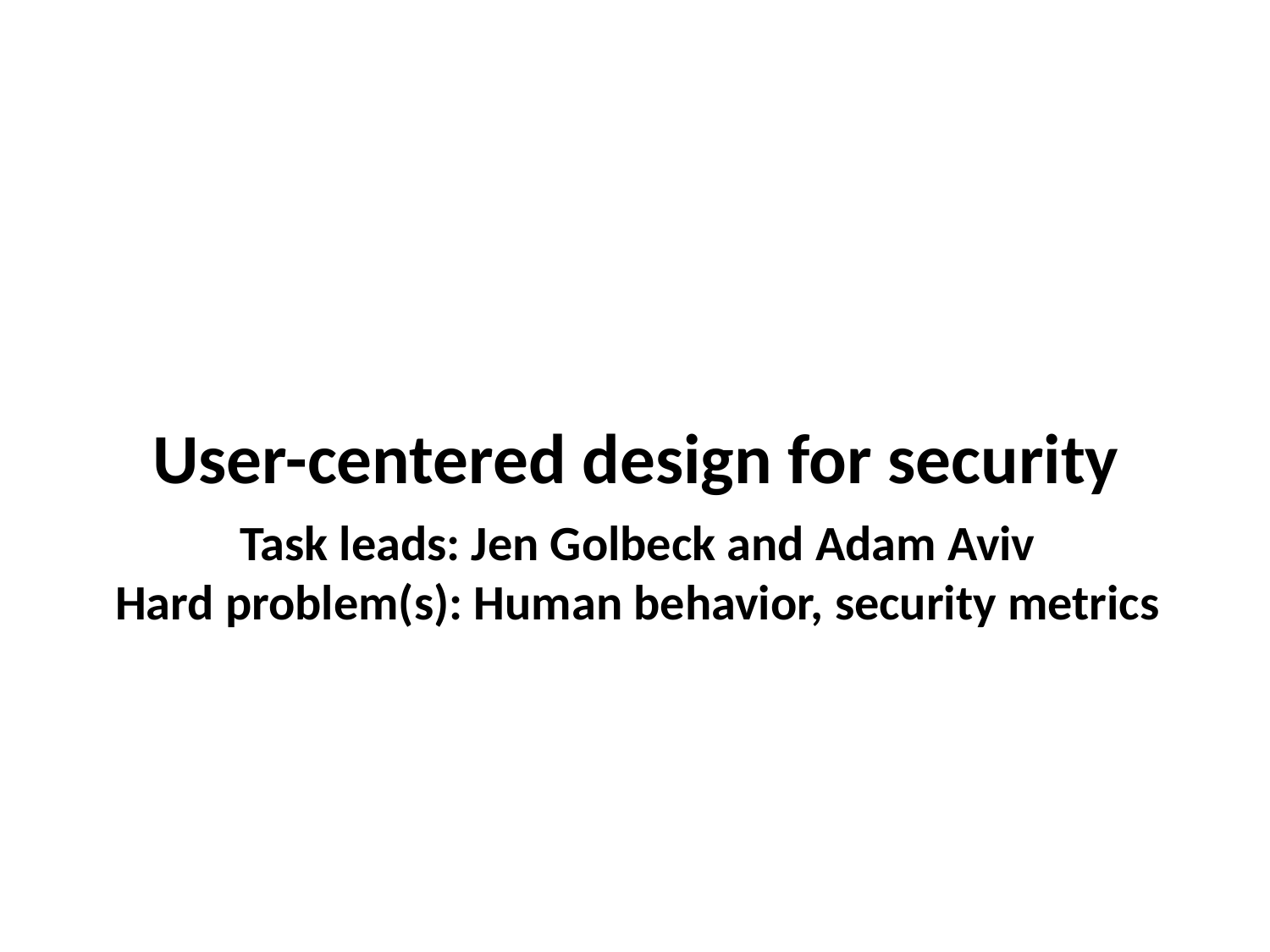

User-centered design for security
Task leads: Jen Golbeck and Adam Aviv
Hard problem(s): Human behavior, security metrics